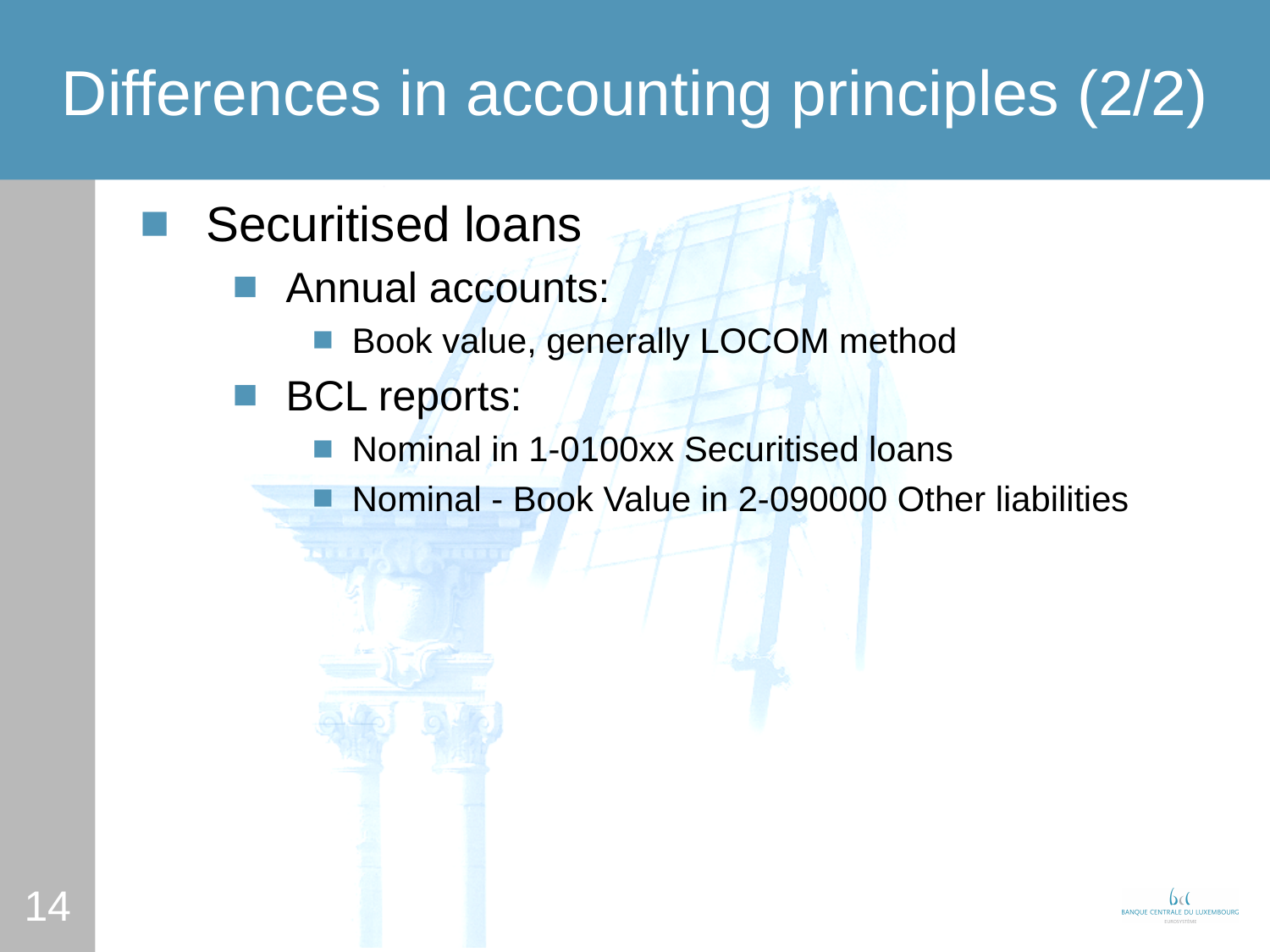

# Differences in accounting principles (2/2)
Securitised loans
Annual accounts:
Book value, generally LOCOM method
BCL reports:
Nominal in 1-0100xx Securitised loans
Nominal - Book Value in 2-090000 Other liabilities
14